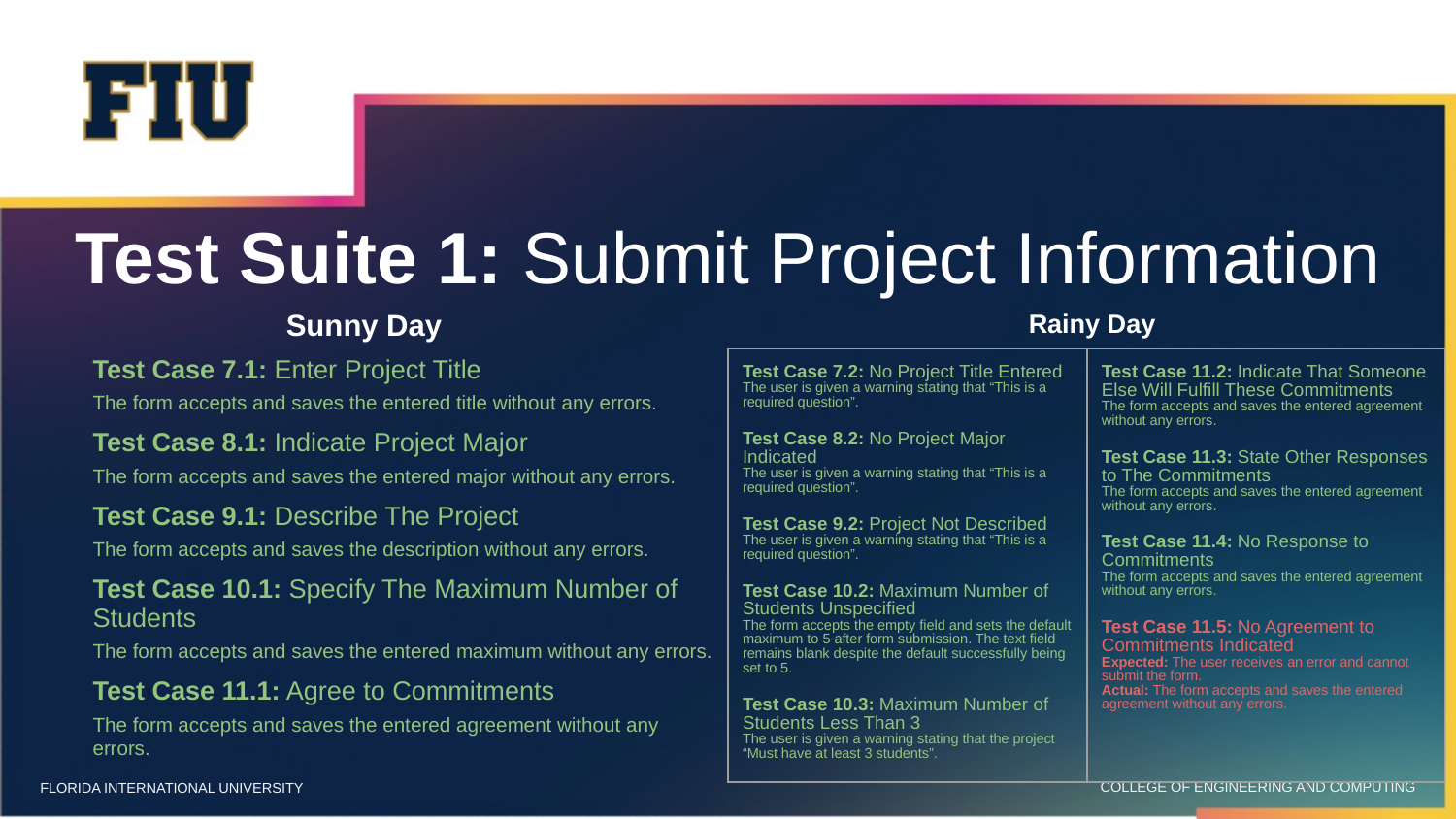

# Test Suite 1: Submit Project Information
Sunny Day
Test Case 7.1: Enter Project Title
	The form accepts and saves the entered title without any errors.
Test Case 8.1: Indicate Project Major
	The form accepts and saves the entered major without any errors.
Test Case 9.1: Describe The Project
	The form accepts and saves the description without any errors.
Test Case 10.1: Specify The Maximum Number of Students
	The form accepts and saves the entered maximum without any errors.
Test Case 11.1: Agree to Commitments
	The form accepts and saves the entered agreement without any errors.
Rainy Day
| Test Case 7.2: No Project Title Entered The user is given a warning stating that “This is a required question”. Test Case 8.2: No Project Major Indicated The user is given a warning stating that “This is a required question”. Test Case 9.2: Project Not Described The user is given a warning stating that “This is a required question”. Test Case 10.2: Maximum Number of Students Unspecified The form accepts the empty field and sets the default maximum to 5 after form submission. The text field remains blank despite the default successfully being set to 5. Test Case 10.3: Maximum Number of Students Less Than 3 The user is given a warning stating that the project “Must have at least 3 students”. | Test Case 11.2: Indicate That Someone Else Will Fulfill These Commitments The form accepts and saves the entered agreement without any errors. Test Case 11.3: State Other Responses to The Commitments The form accepts and saves the entered agreement without any errors. Test Case 11.4: No Response to Commitments The form accepts and saves the entered agreement without any errors. Test Case 11.5: No Agreement to Commitments Indicated Expected: The user receives an error and cannot submit the form. Actual: The form accepts and saves the entered agreement without any errors. |
| --- | --- |